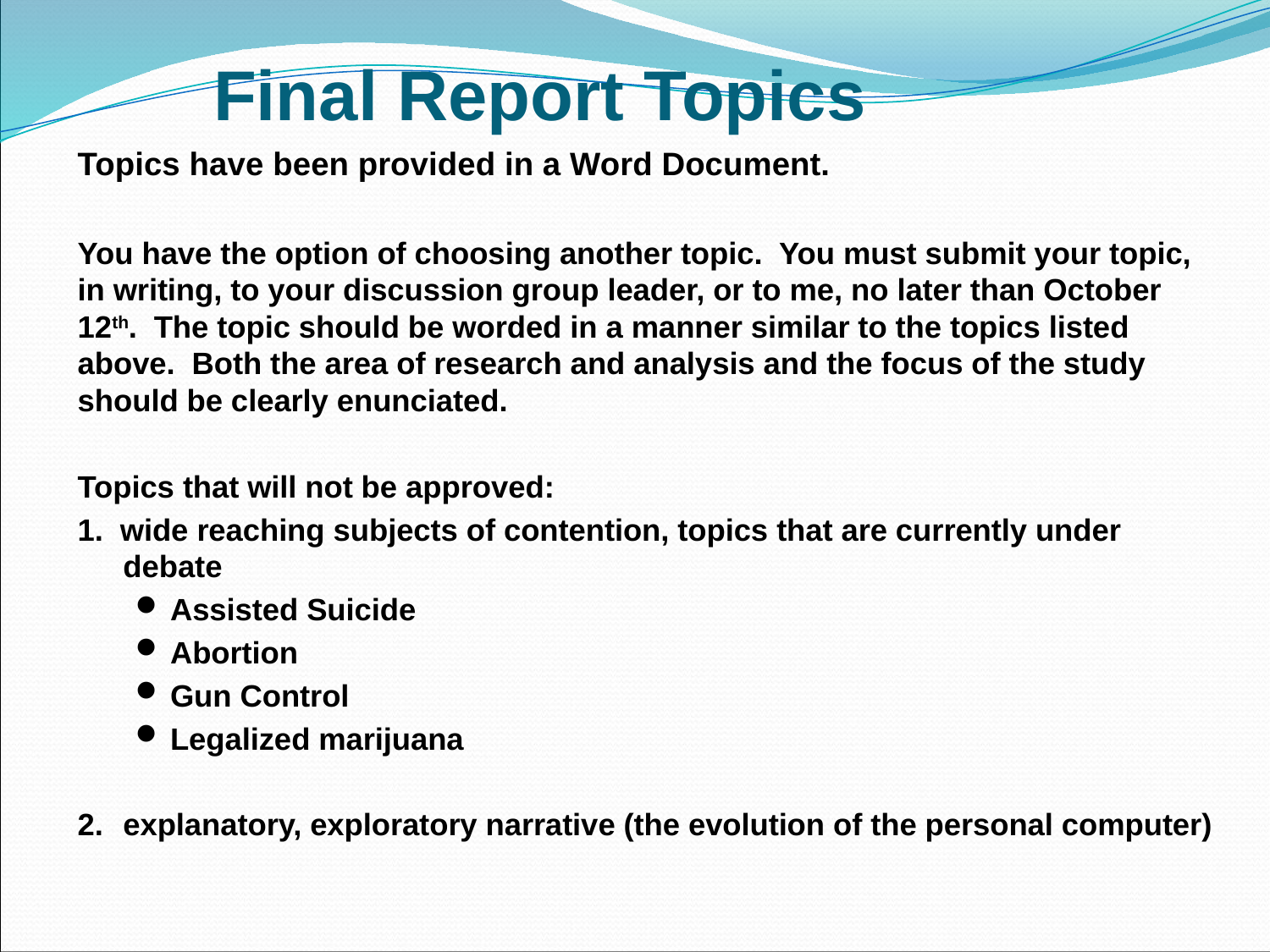

# Final Report Topics
Topics have been provided in a Word Document.

You have the option of choosing another topic.  You must submit your topic, in writing, to your discussion group leader, or to me, no later than October 12th.  The topic should be worded in a manner similar to the topics listed above.  Both the area of research and analysis and the focus of the study should be clearly enunciated.

Topics that will not be approved:
1.  wide reaching subjects of contention, topics that are currently under debate
Assisted Suicide
Abortion
Gun Control
Legalized marijuana

2.	explanatory, exploratory narrative (the evolution of the personal computer)